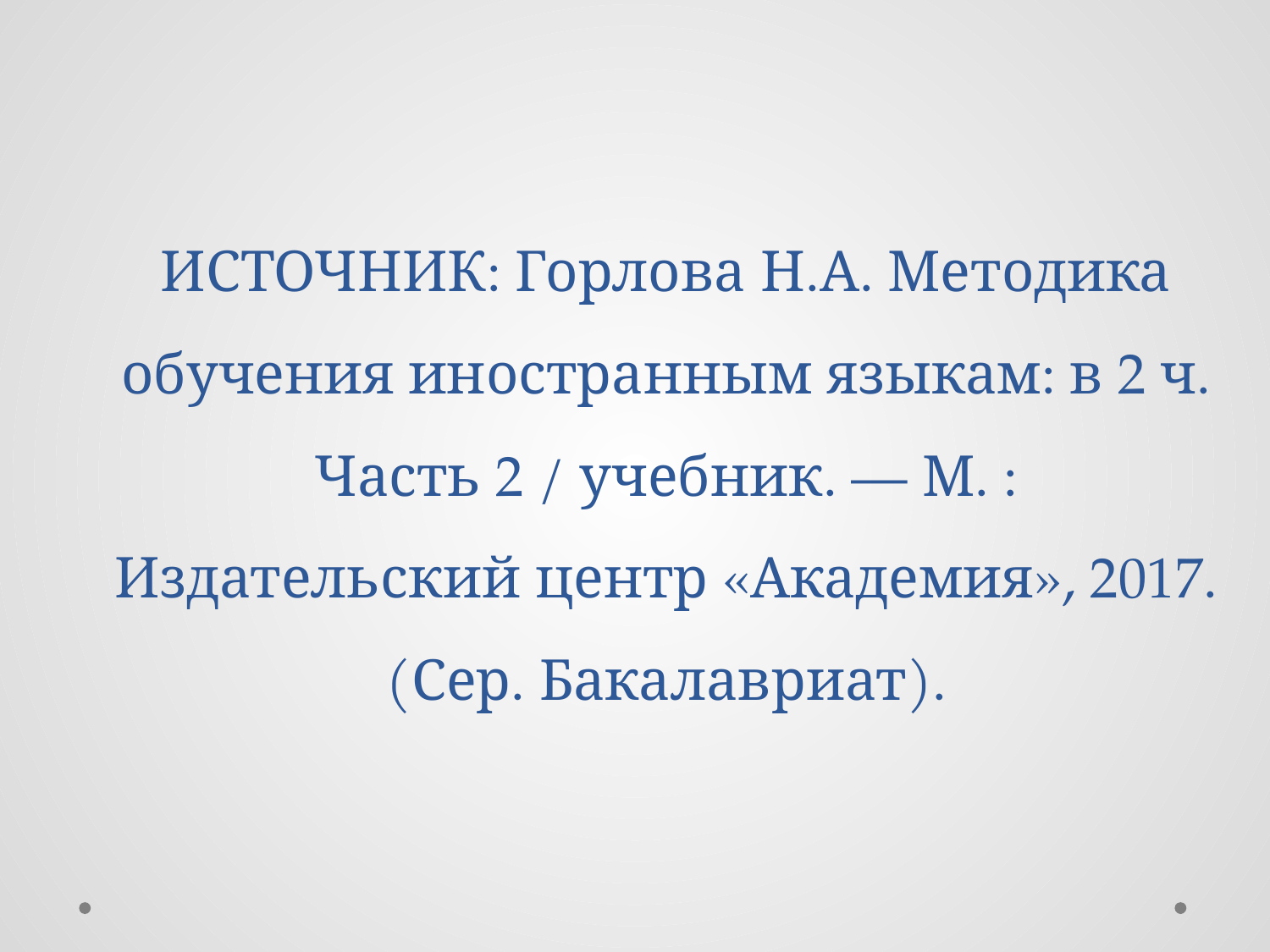

# ИСТОЧНИК: Горлова Н.А. Методика обучения иностранным языкам: в 2 ч. Часть 2 / учебник. — М. : Издательский центр «Академия», 2017. (Сер. Бакалавриат).